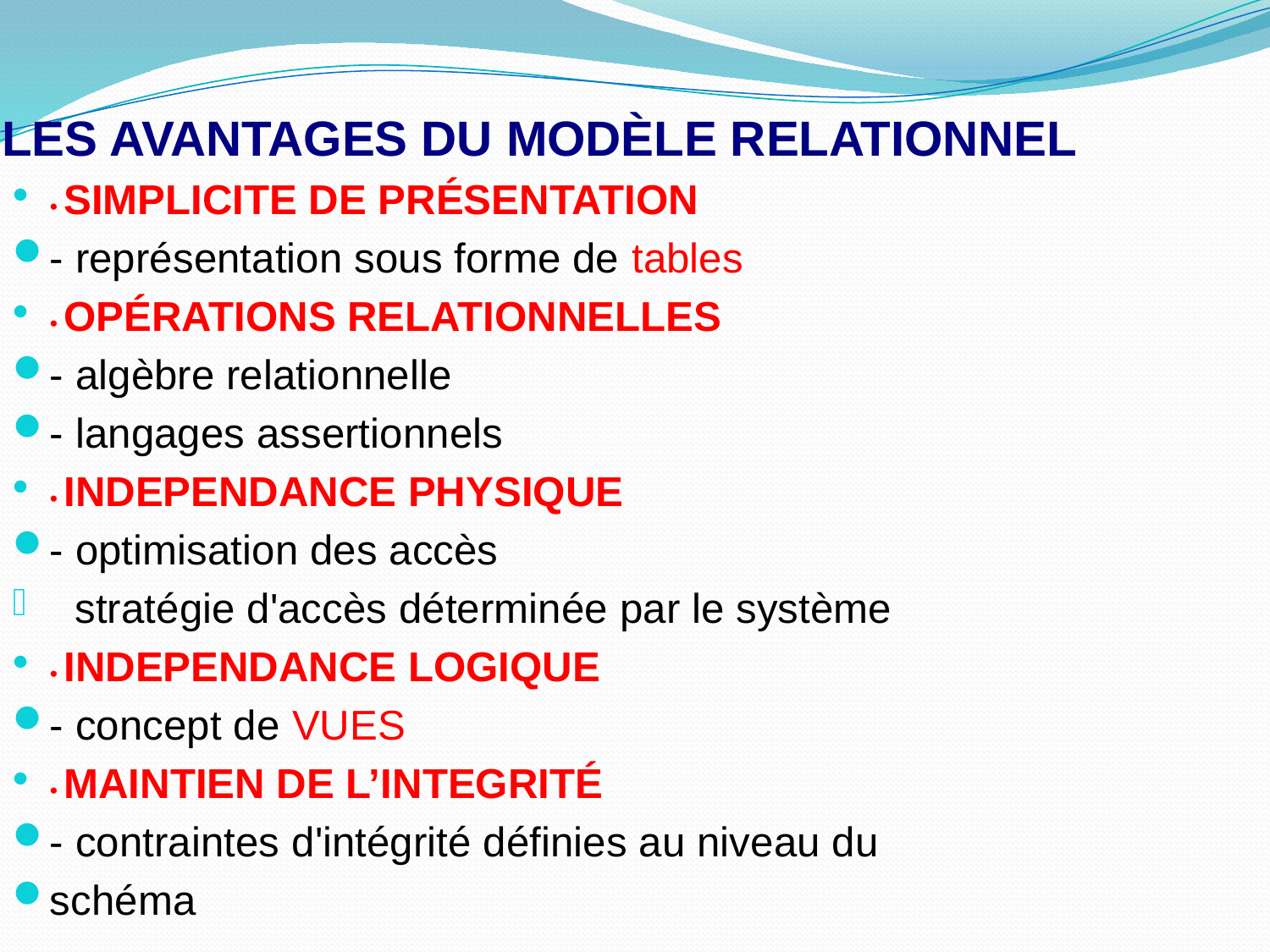

LES AVANTAGES DU MODÈLE RELATIONNEL
• SIMPLICITE DE PRÉSENTATION
- représentation sous forme de tables
• OPÉRATIONS RELATIONNELLES
- algèbre relationnelle
- langages assertionnels
• INDEPENDANCE PHYSIQUE
- optimisation des accès
stratégie d'accès déterminée par le système
• INDEPENDANCE LOGIQUE
- concept de VUES
• MAINTIEN DE L’INTEGRITÉ
- contraintes d'intégrité définies au niveau du
schéma